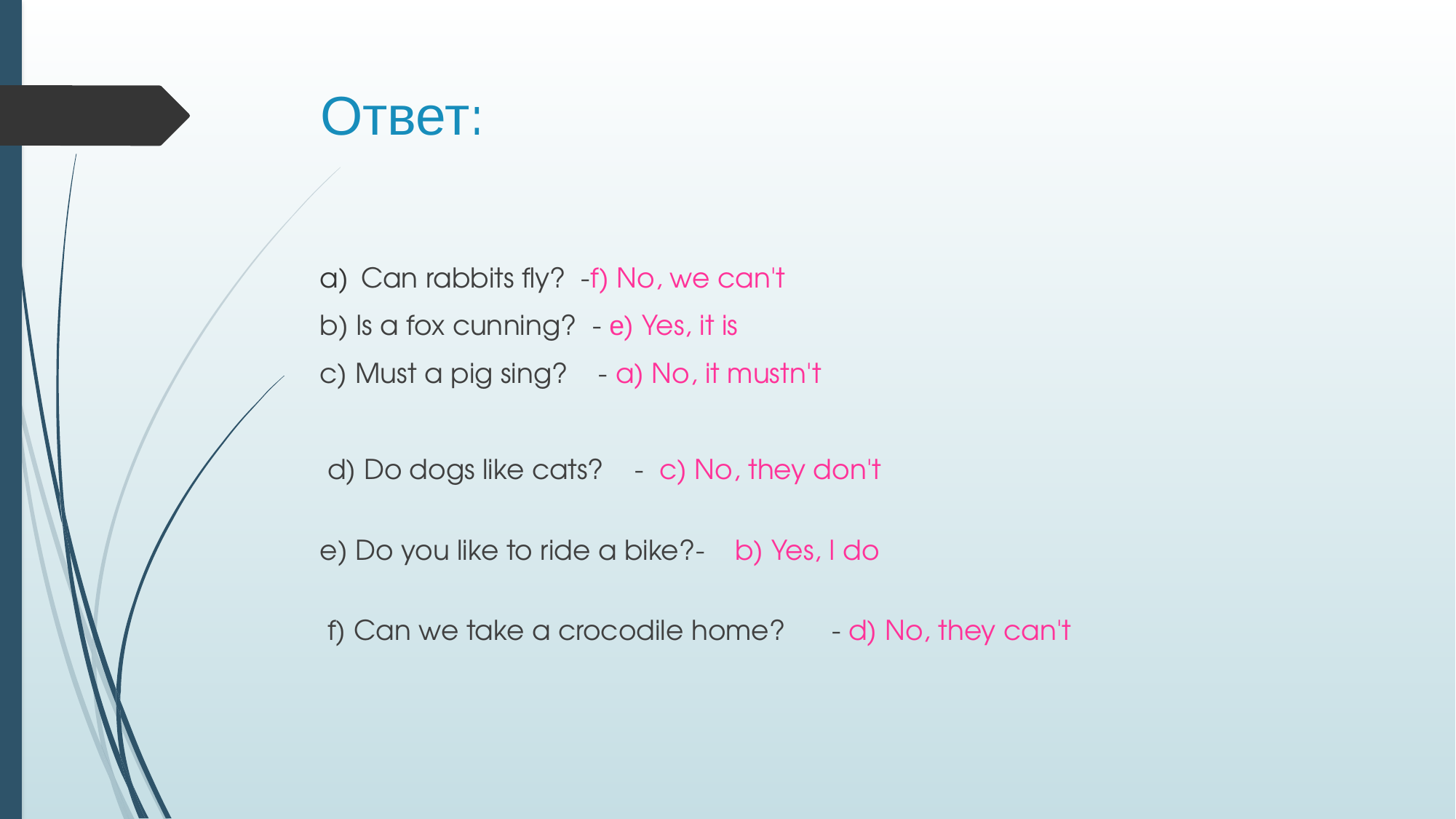

# Ответ:
Can rabbits fly?  -f) No, we can't
b) Is a fox cunning?  - е) Yes, it is
c) Must a pig sing?    - a) No, it mustn't

 d) Do dogs like cats?    -  c) No, they don't
                                                
e) Do you like to ride a bike?-    b) Yes, I do
 f) Can we take a crocodile home?      - d) No, they can't